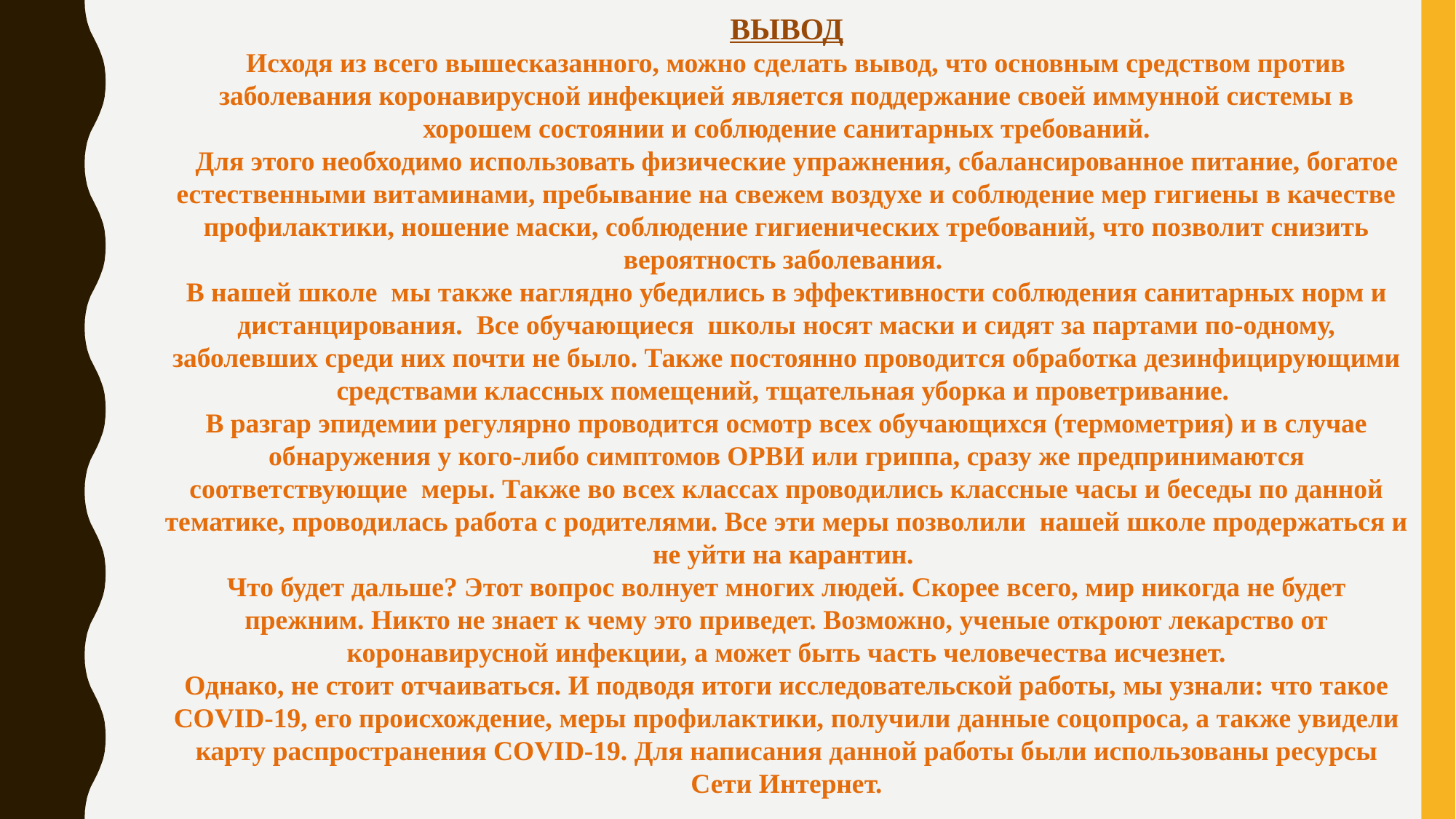

# ВЫВОД Исходя из всего вышесказанного, можно сделать вывод, что основным средством против заболевания коронавирусной инфекцией является поддержание своей иммунной системы в хорошем состоянии и соблюдение санитарных требований. Для этого необходимо использовать физические упражнения, сбалансированное питание, богатое естественными витаминами, пребывание на свежем воздухе и соблюдение мер гигиены в качестве профилактики, ношение маски, соблюдение гигиенических требований, что позволит снизить вероятность заболевания. В нашей школе  мы также наглядно убедились в эффективности соблюдения санитарных норм и дистанцирования.  Все обучающиеся  школы носят маски и сидят за партами по-одному, заболевших среди них почти не было. Также постоянно проводится обработка дезинфицирующими средствами классных помещений, тщательная уборка и проветривание. В разгар эпидемии регулярно проводится осмотр всех обучающихся (термометрия) и в случае обнаружения у кого-либо симптомов ОРВИ или гриппа, сразу же предпринимаются соответствующие  меры. Также во всех классах проводились классные часы и беседы по данной тематике, проводилась работа с родителями. Все эти меры позволили  нашей школе продержаться и не уйти на карантин. Что будет дальше? Этот вопрос волнует многих людей. Скорее всего, мир никогда не будет прежним. Никто не знает к чему это приведет. Возможно, ученые откроют лекарство от коронавирусной инфекции, а может быть часть человечества исчезнет. Однако, не стоит отчаиваться. И подводя итоги исследовательской работы, мы узнали: что такое COVID-19, его происхождение, меры профилактики, получили данные соцопроса, а также увидели карту распространения COVID-19. Для написания данной работы были использованы ресурсы Сети Интернет.